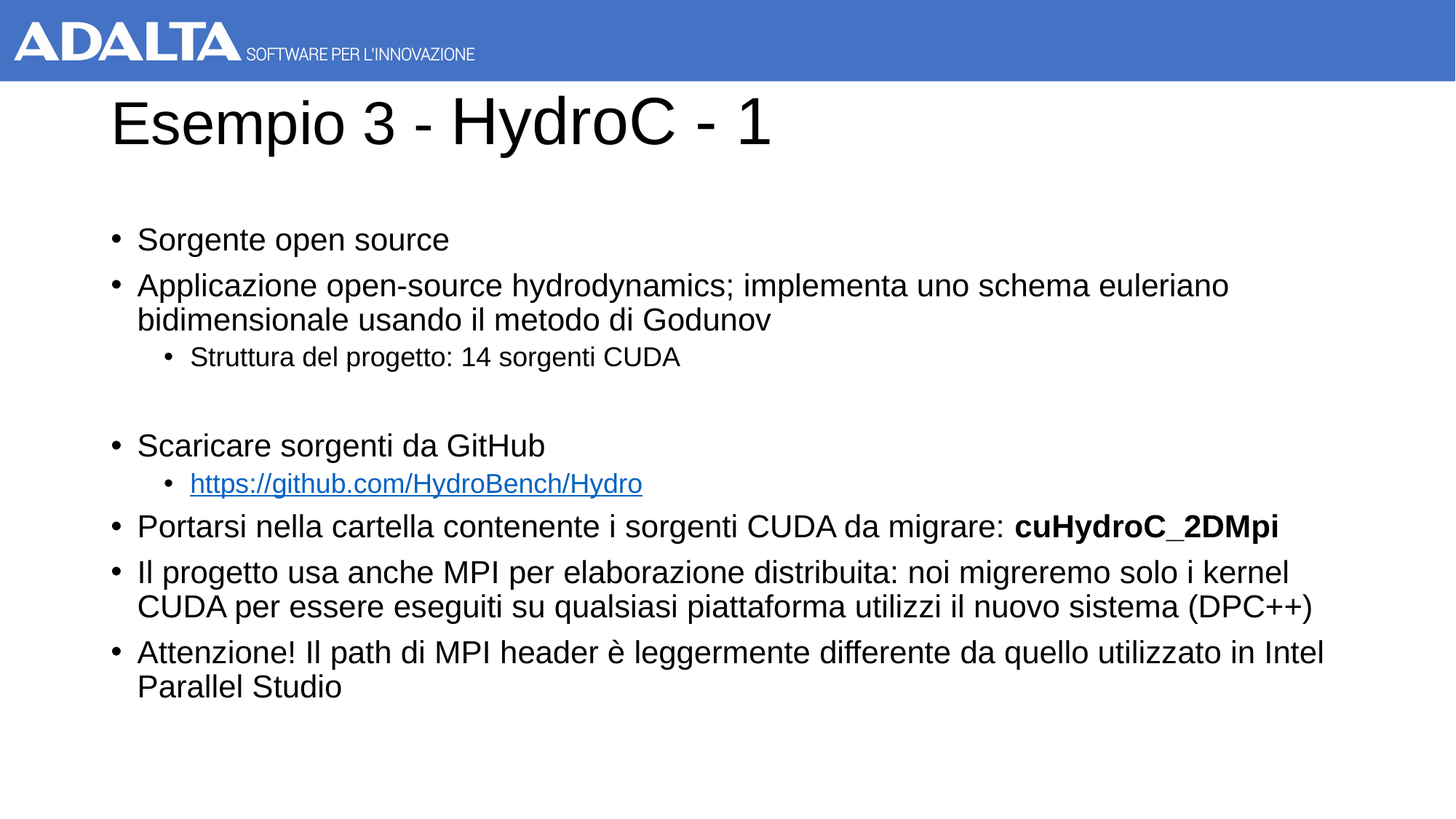

# Esempio 3 - HydroC - 1
Sorgente open source
Applicazione open-source hydrodynamics; implementa uno schema euleriano bidimensionale usando il metodo di Godunov
Struttura del progetto: 14 sorgenti CUDA

Scaricare sorgenti da GitHub
https://github.com/HydroBench/Hydro
Portarsi nella cartella contenente i sorgenti CUDA da migrare: cuHydroC_2DMpi
Il progetto usa anche MPI per elaborazione distribuita: noi migreremo solo i kernel CUDA per essere eseguiti su qualsiasi piattaforma utilizzi il nuovo sistema (DPC++)
Attenzione! Il path di MPI header è leggermente differente da quello utilizzato in Intel Parallel Studio